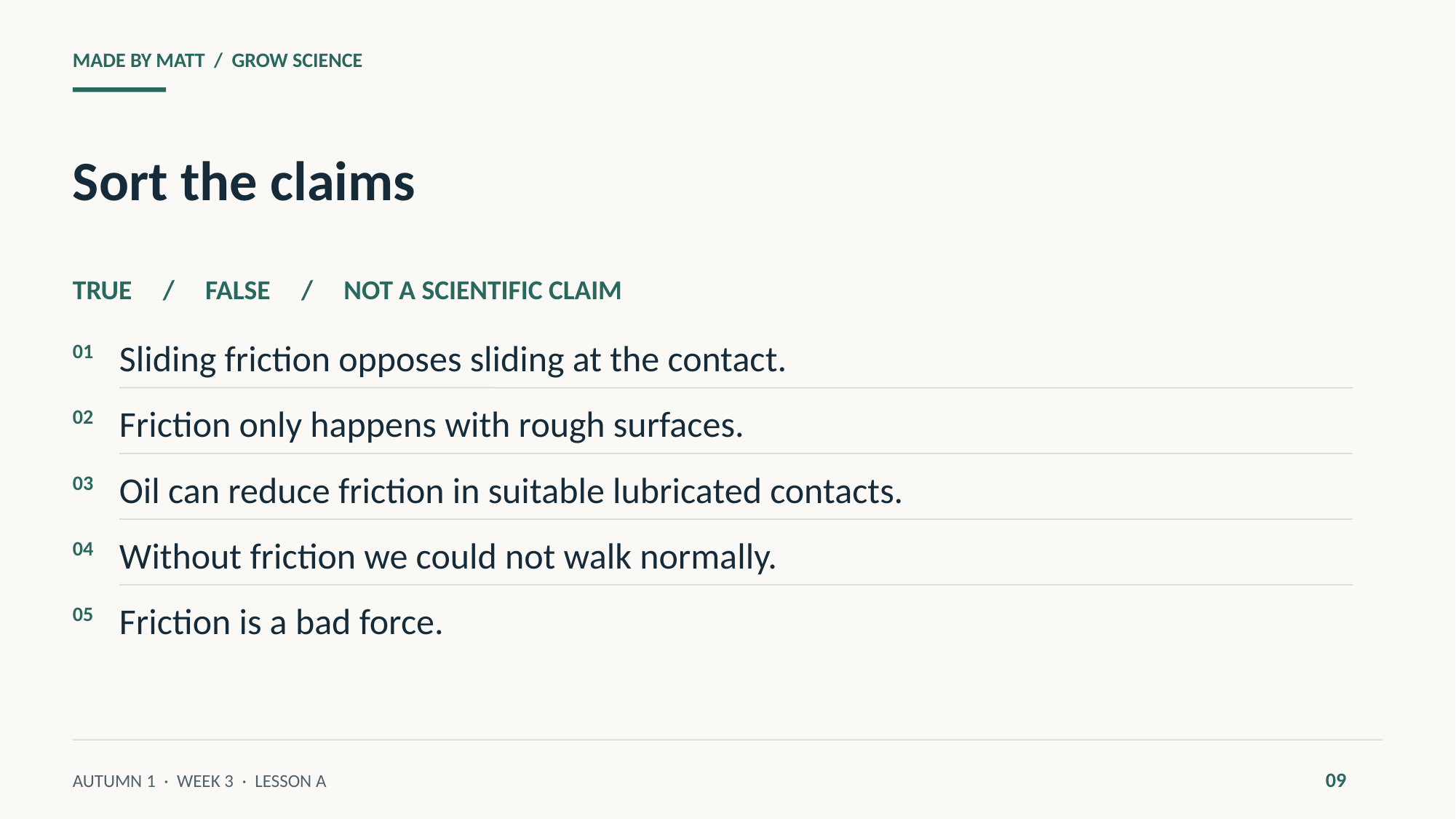

MADE BY MATT  /  GROW SCIENCE

Sort the claims
TRUE     /     FALSE     /     NOT A SCIENTIFIC CLAIM
Sliding friction opposes sliding at the contact.
01

Friction only happens with rough surfaces.
02

Oil can reduce friction in suitable lubricated contacts.
03

Without friction we could not walk normally.
04

Friction is a bad force.
05

09
AUTUMN 1  ·  WEEK 3  ·  LESSON A